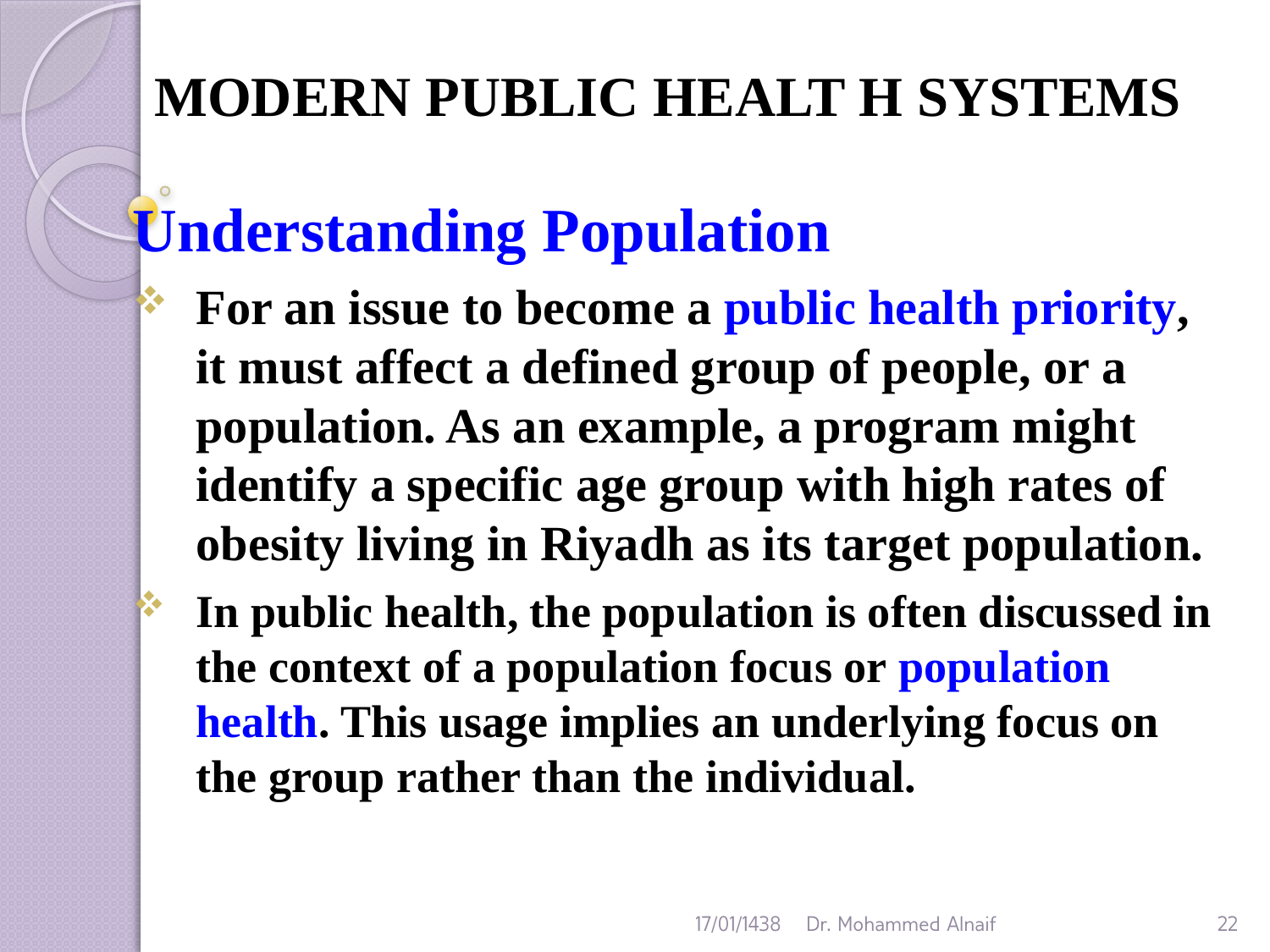

# MODERN PUBLIC HEALT H SYSTEMS
Understanding Population
For an issue to become a public health priority, it must affect a defined group of people, or a population. As an example, a program might identify a specific age group with high rates of obesity living in Riyadh as its target population.
In public health, the population is often discussed in the context of a population focus or population health. This usage implies an underlying focus on the group rather than the individual.
17/01/1438
Dr. Mohammed Alnaif
22